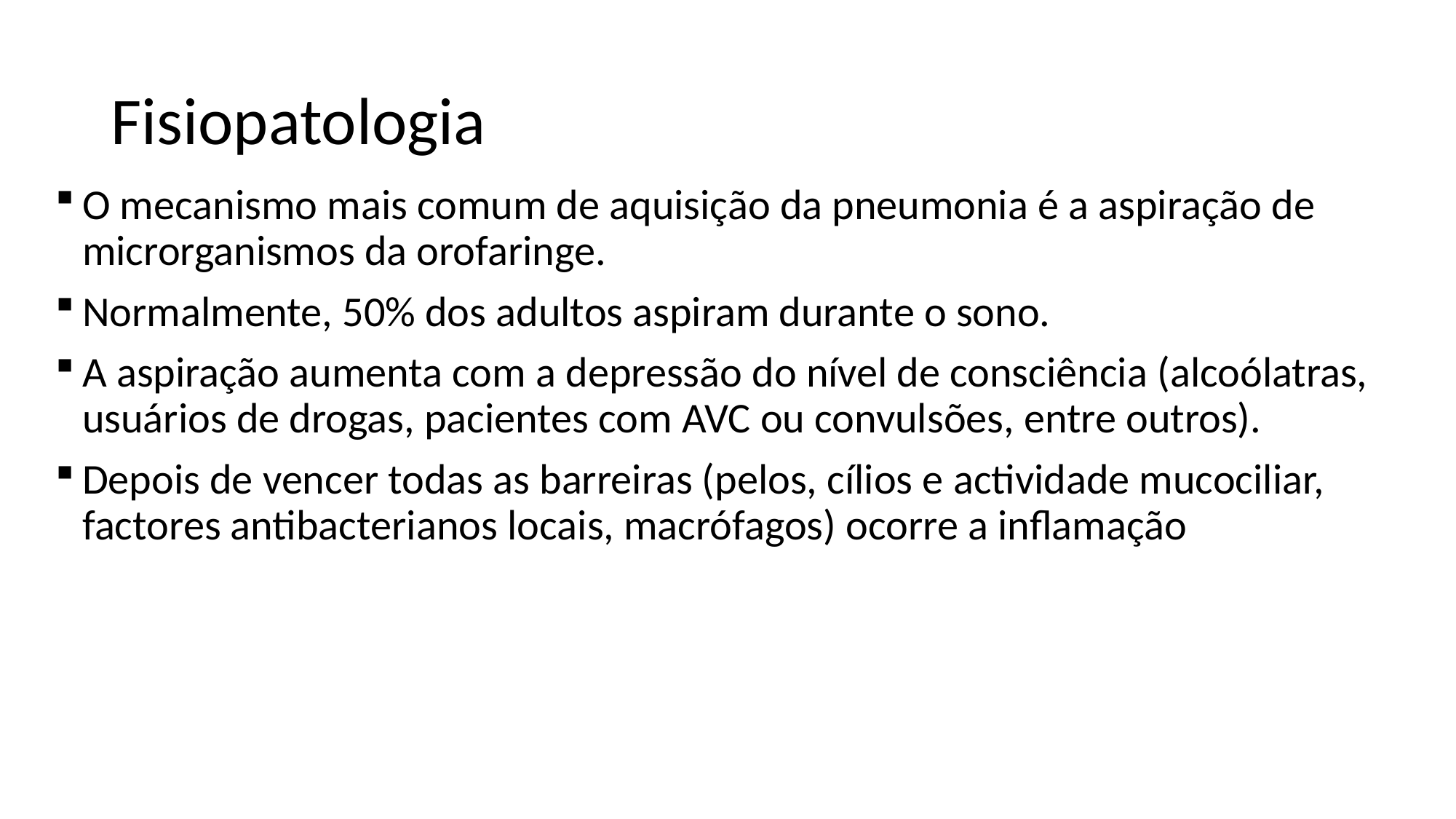

# Fisiopatologia
O mecanismo mais comum de aquisição da pneumonia é a aspiração de microrganismos da orofaringe.
Normalmente, 50% dos adultos aspiram durante o sono.
A aspiração aumenta com a depressão do nível de consciência (alcoólatras, usuários de drogas, pacientes com AVC ou convulsões, entre outros).
Depois de vencer todas as barreiras (pelos, cílios e actividade mucociliar, factores antibacterianos locais, macrófagos) ocorre a inflamação